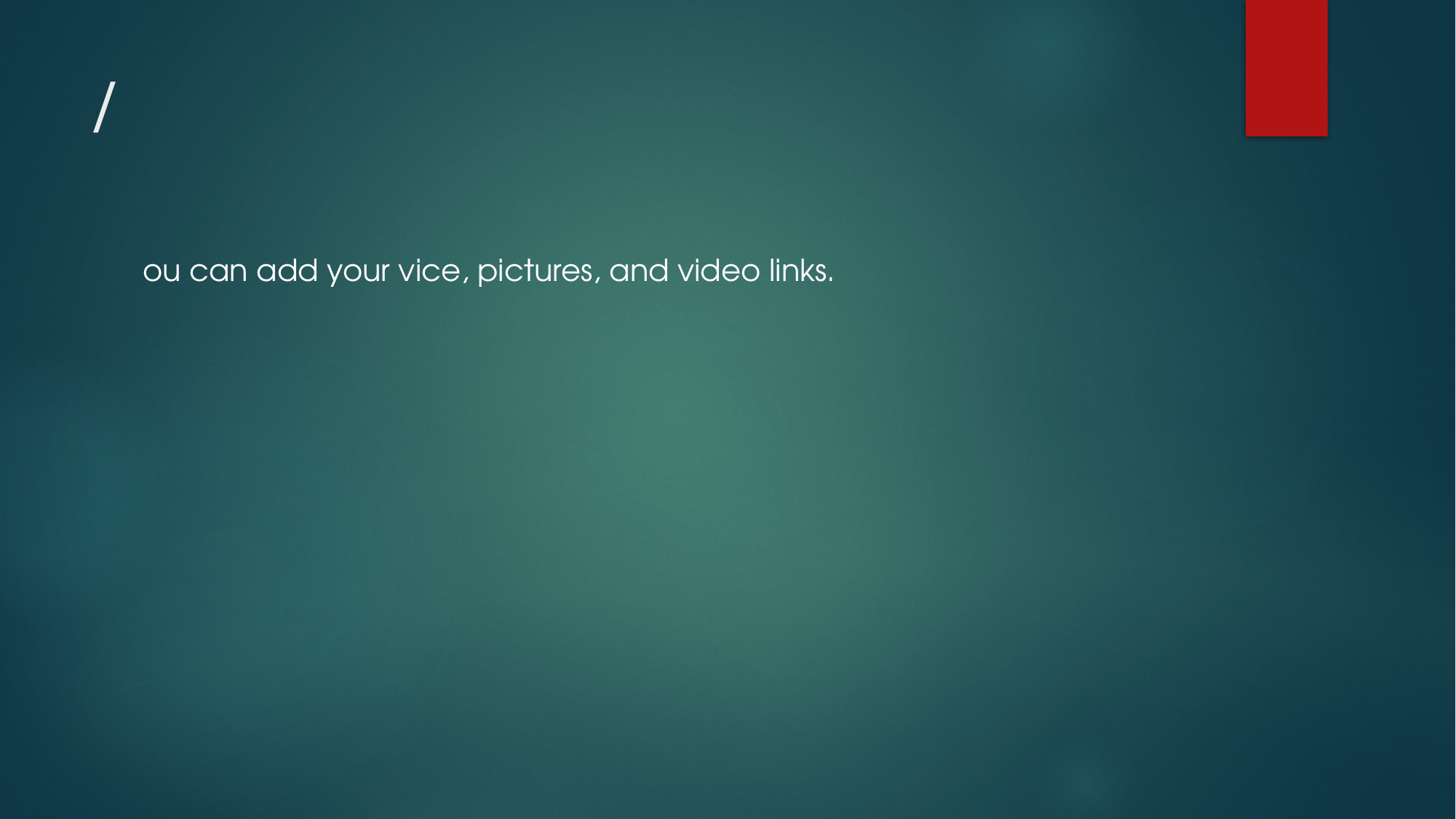

# /
ou can add your vice, pictures, and video links.